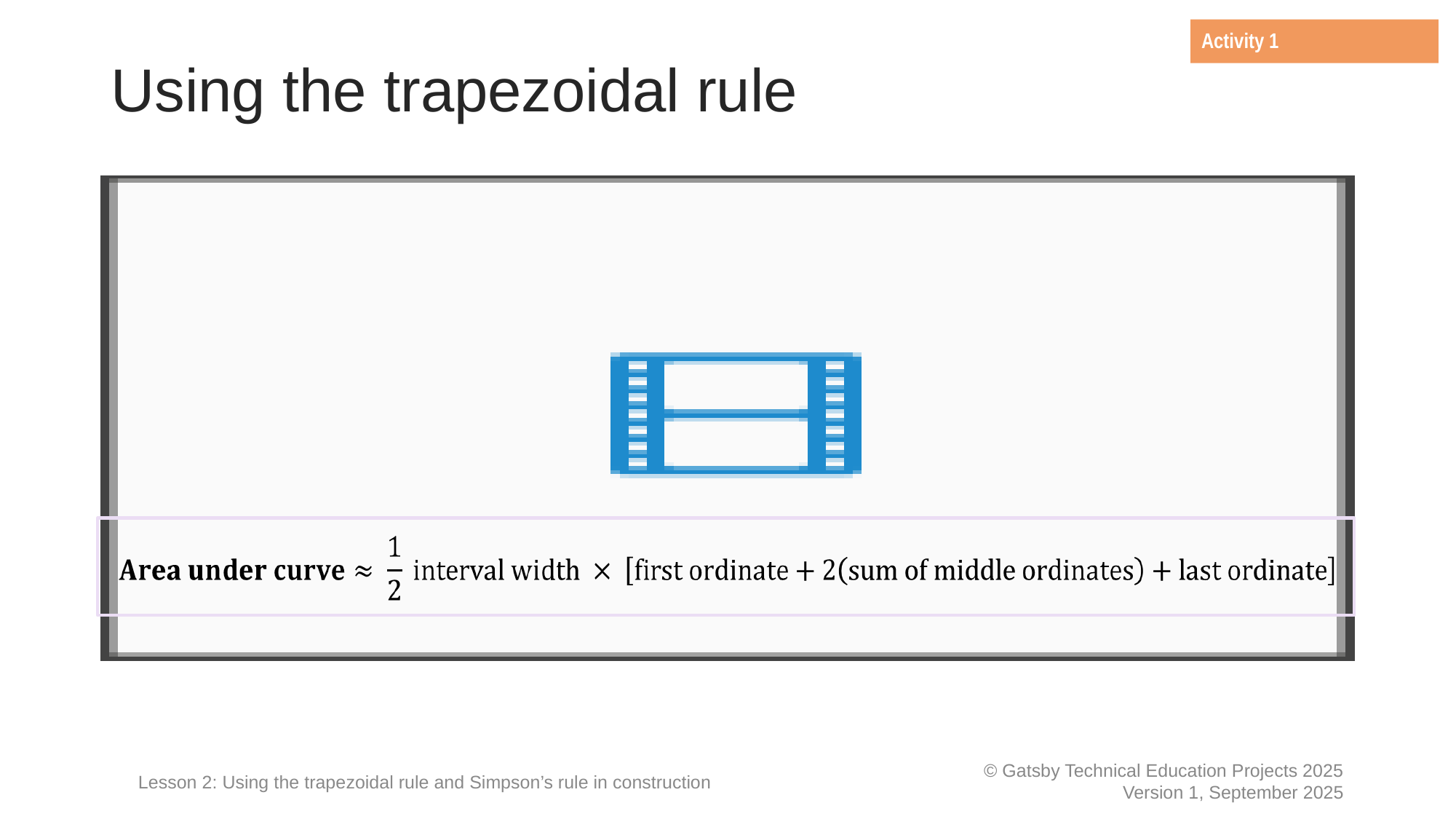

Activity 1
# Using the trapezoidal rule
We can break down the trapezoidal rule into a number of steps.
Step 1: Plot the x- and y-coordinates on graph paper.
Step 2: Divide the base width of the cross-section into equal intervals.
Step 3: Label the points where you will measure the ordinates.
Step 4: Find the heights of each ordinate.
Step 5: Use the trapezoidal rule to calculate the area of cut and fill.

Lesson 2: Using the trapezoidal rule and Simpson’s rule in construction